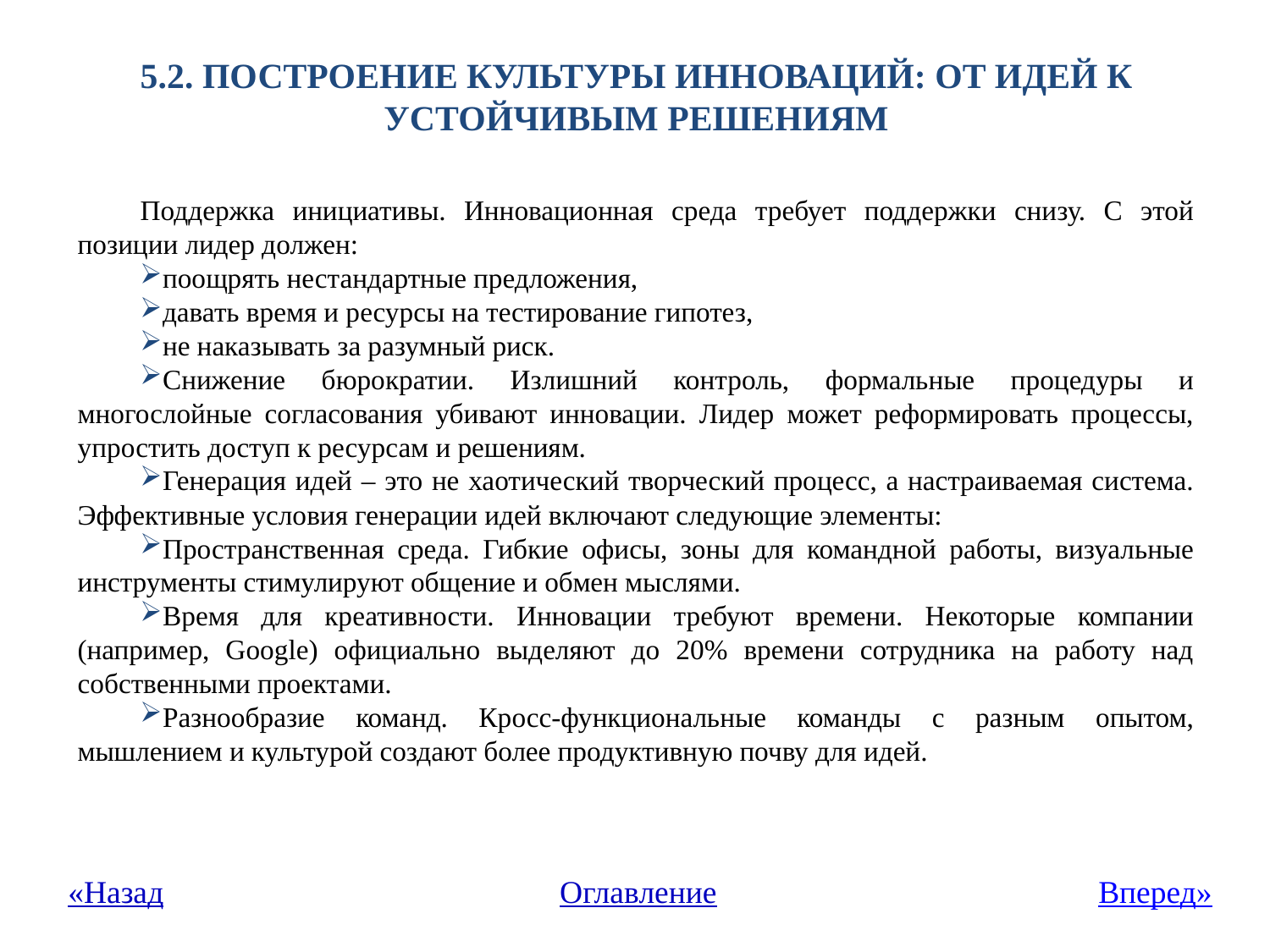

# 5.2. ПОСТРОЕНИЕ КУЛЬТУРЫ ИННОВАЦИЙ: ОТ ИДЕЙ К УСТОЙЧИВЫМ РЕШЕНИЯМ
Поддержка инициативы. Инновационная среда требует поддержки снизу. С этой позиции лидер должен:
поощрять нестандартные предложения,
давать время и ресурсы на тестирование гипотез,
не наказывать за разумный риск.
Снижение бюрократии. Излишний контроль, формальные процедуры и многослойные согласования убивают инновации. Лидер может реформировать процессы, упростить доступ к ресурсам и решениям.
Генерация идей – это не хаотический творческий процесс, а настраиваемая система. Эффективные условия генерации идей включают следующие элементы:
Пространственная среда. Гибкие офисы, зоны для командной работы, визуальные инструменты стимулируют общение и обмен мыслями.
Время для креативности. Инновации требуют времени. Некоторые компании (например, Google) официально выделяют до 20% времени сотрудника на работу над собственными проектами.
Разнообразие команд. Кросс-функциональные команды с разным опытом, мышлением и культурой создают более продуктивную почву для идей.

«Назад
Оглавление
Вперед»